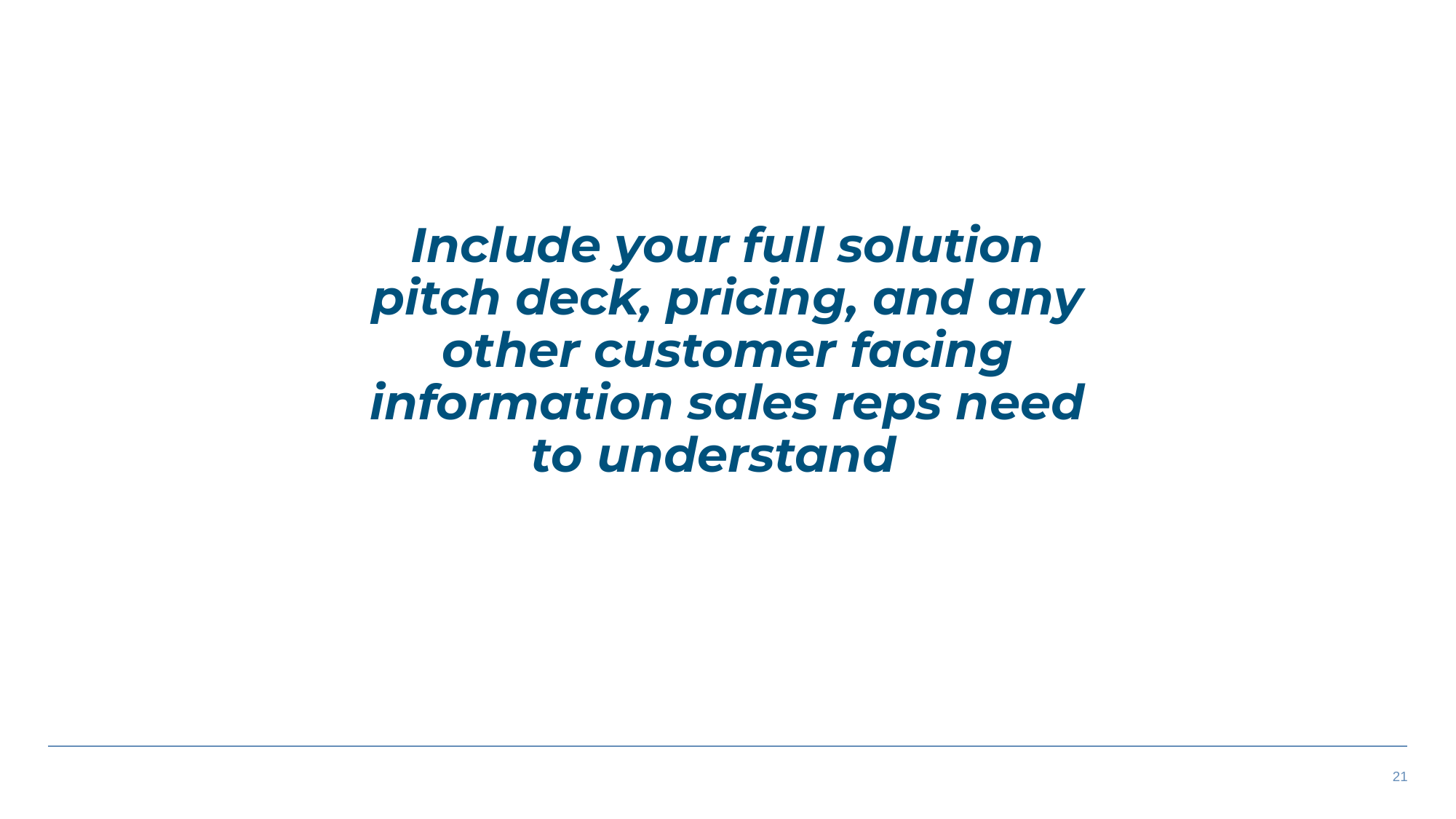

# Include your full solution pitch deck, pricing, and any other customer facing information sales reps need to understand